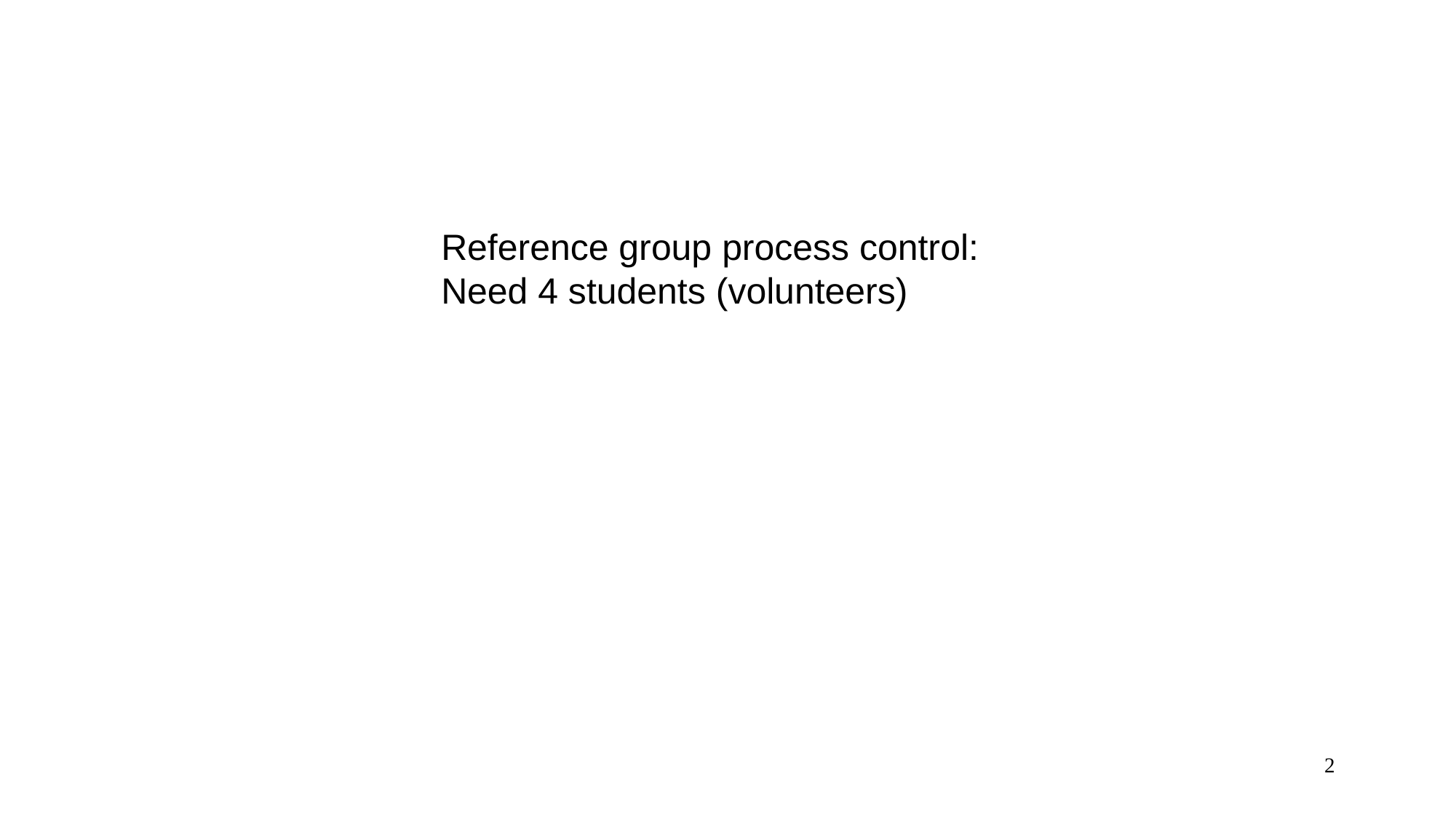

Reference group process control:
Need 4 students (volunteers)
2